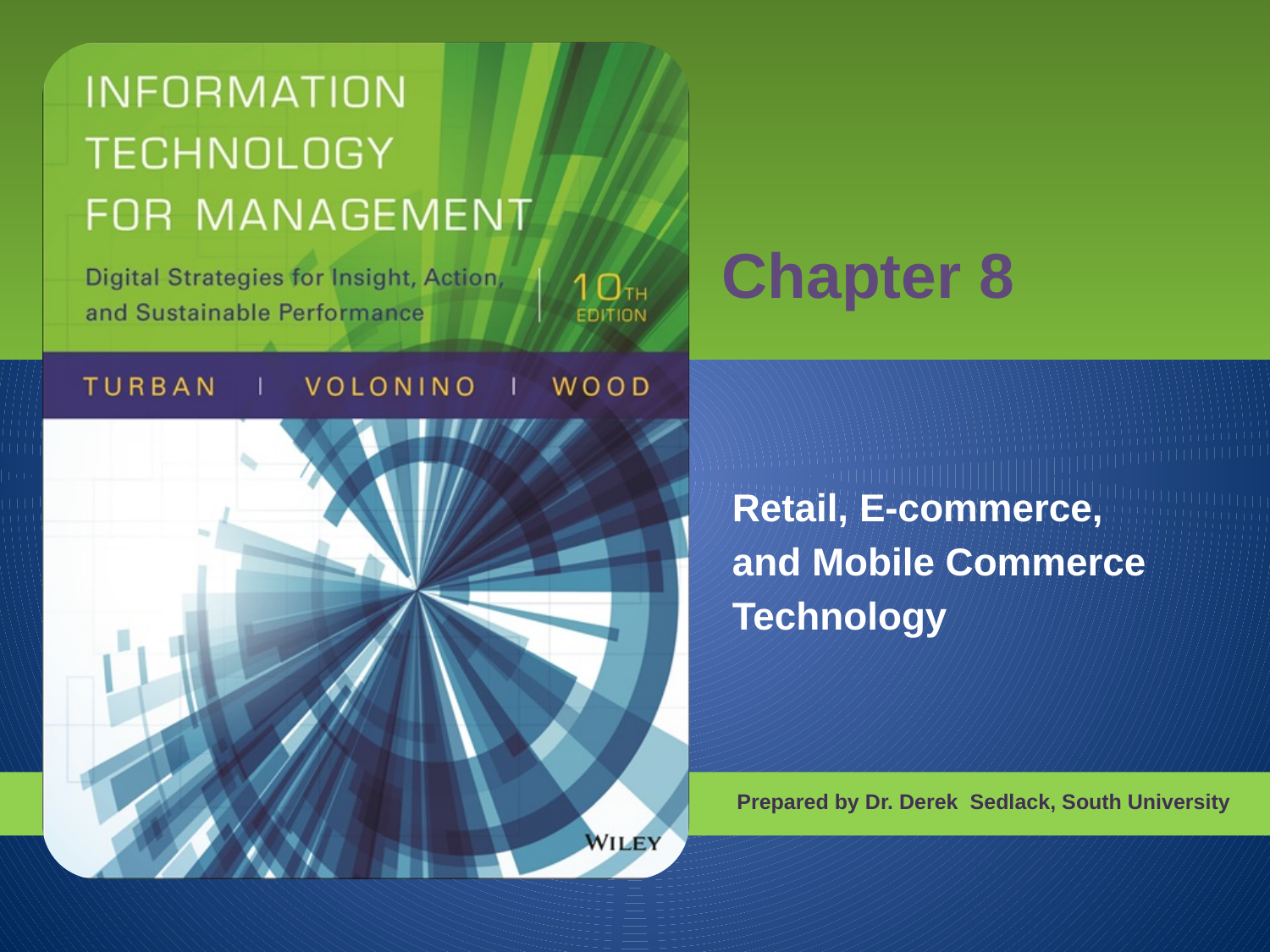

# Chapter 8
Retail, E-commerce,
and Mobile Commerce
Technology